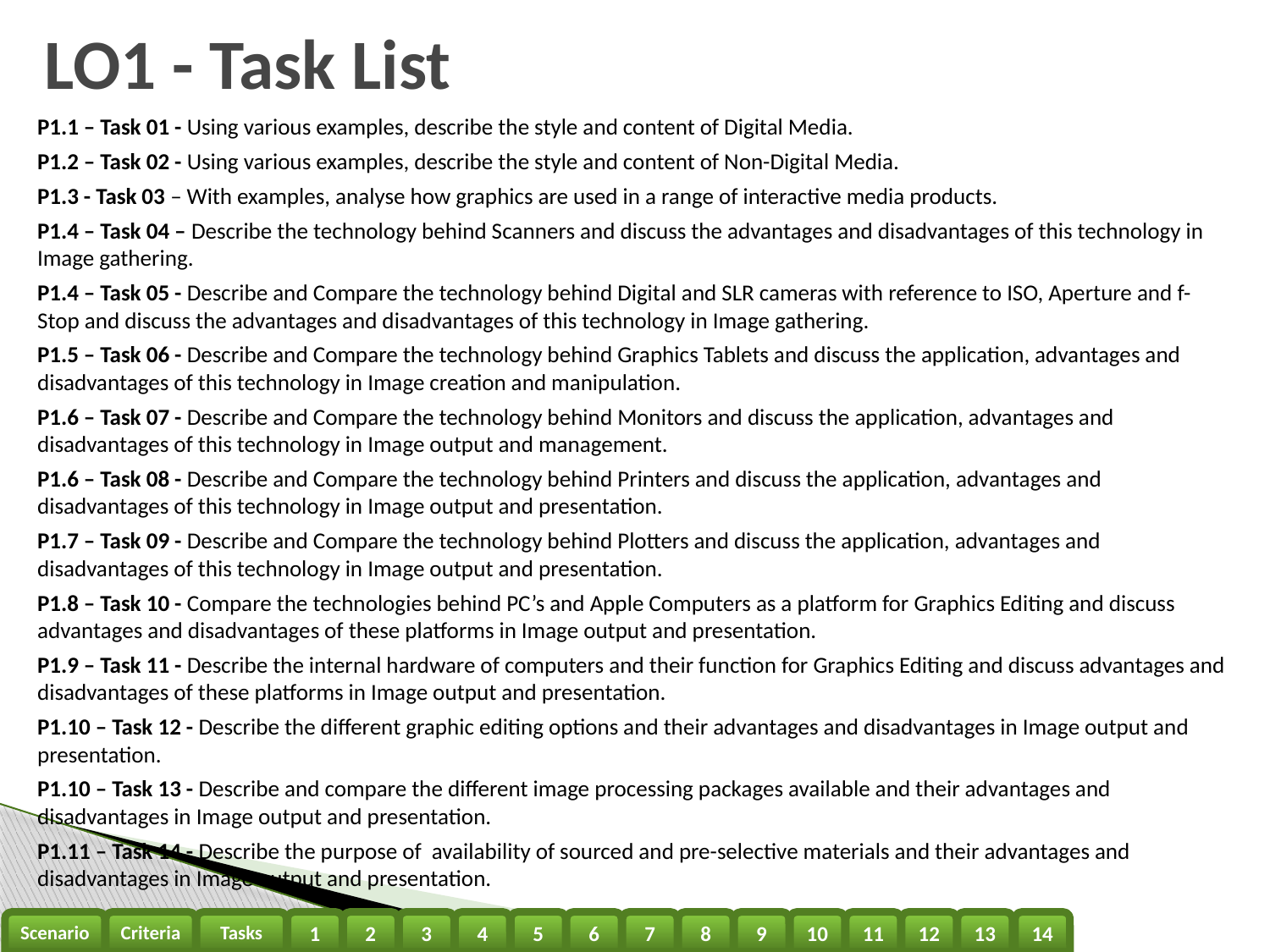

# LO1 - Task List
P1.1 – Task 01 - Using various examples, describe the style and content of Digital Media.
P1.2 – Task 02 - Using various examples, describe the style and content of Non-Digital Media.
P1.3 - Task 03 – With examples, analyse how graphics are used in a range of interactive media products.
P1.4 – Task 04 – Describe the technology behind Scanners and discuss the advantages and disadvantages of this technology in Image gathering.
P1.4 – Task 05 - Describe and Compare the technology behind Digital and SLR cameras with reference to ISO, Aperture and f-Stop and discuss the advantages and disadvantages of this technology in Image gathering.
P1.5 – Task 06 - Describe and Compare the technology behind Graphics Tablets and discuss the application, advantages and disadvantages of this technology in Image creation and manipulation.
P1.6 – Task 07 - Describe and Compare the technology behind Monitors and discuss the application, advantages and disadvantages of this technology in Image output and management.
P1.6 – Task 08 - Describe and Compare the technology behind Printers and discuss the application, advantages and disadvantages of this technology in Image output and presentation.
P1.7 – Task 09 - Describe and Compare the technology behind Plotters and discuss the application, advantages and disadvantages of this technology in Image output and presentation.
P1.8 – Task 10 - Compare the technologies behind PC’s and Apple Computers as a platform for Graphics Editing and discuss advantages and disadvantages of these platforms in Image output and presentation.
P1.9 – Task 11 - Describe the internal hardware of computers and their function for Graphics Editing and discuss advantages and disadvantages of these platforms in Image output and presentation.
P1.10 – Task 12 - Describe the different graphic editing options and their advantages and disadvantages in Image output and presentation.
P1.10 – Task 13 - Describe and compare the different image processing packages available and their advantages and disadvantages in Image output and presentation.
P1.11 – Task 14 - Describe the purpose of  availability of sourced and pre-selective materials and their advantages and disadvantages in Image output and presentation.